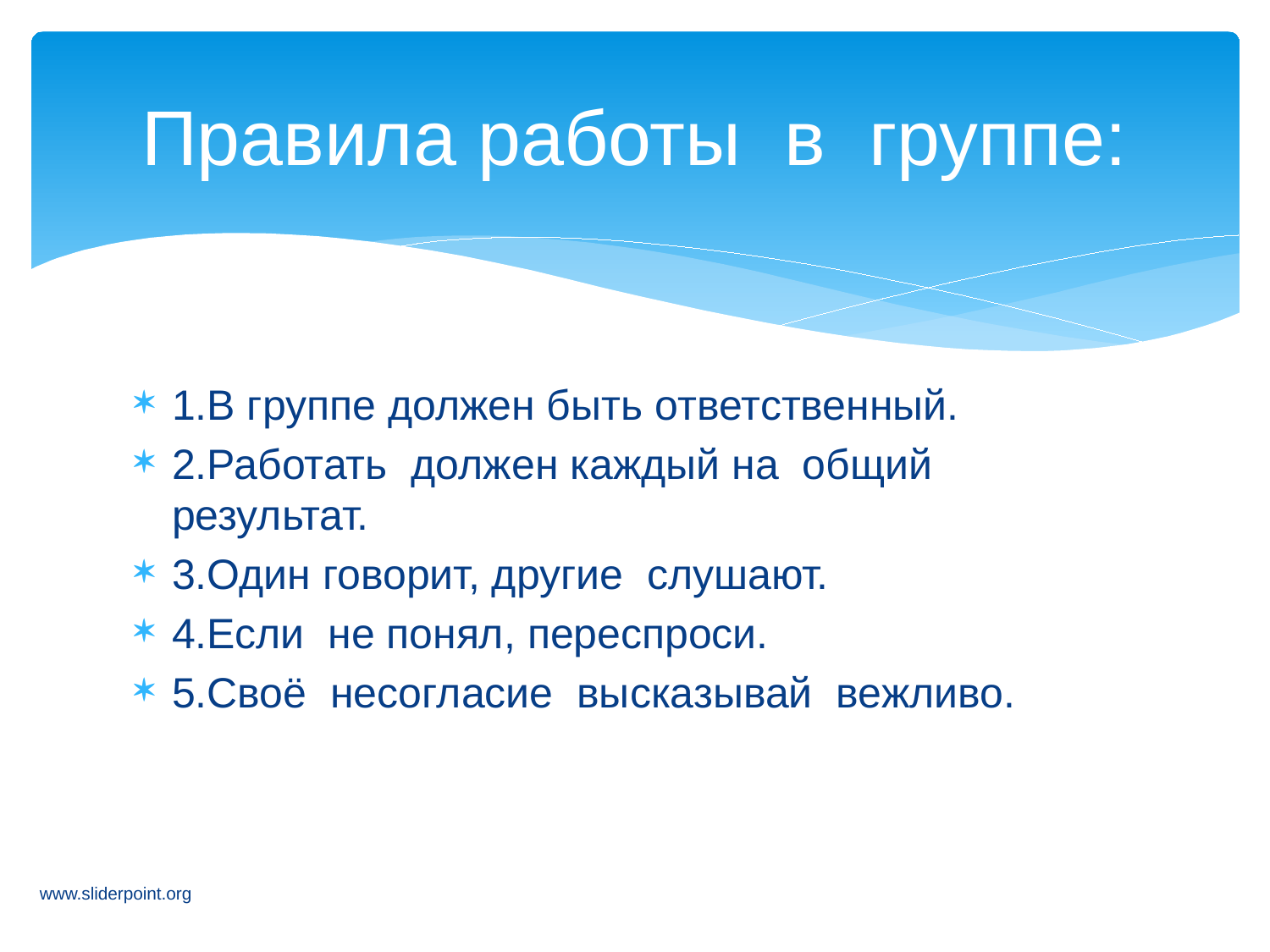

# Правила работы  в  группе:
1.В группе должен быть ответственный.
2.Работать  должен каждый на  общий  результат.
3.Один говорит, другие  слушают.
4.Если  не понял, переспроси.
5.Своё  несогласие  высказывай  вежливо.
www.sliderpoint.org